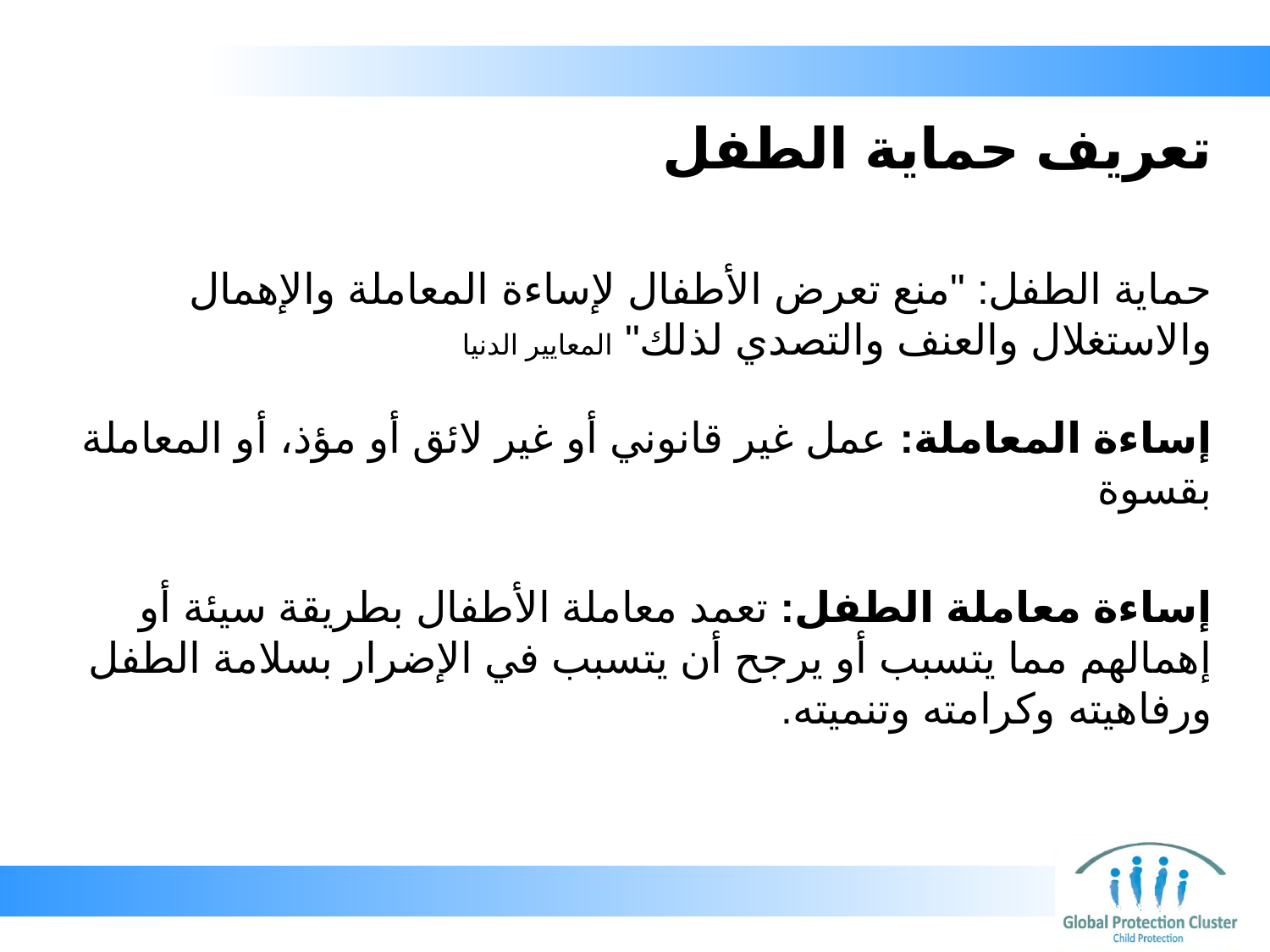

# تعريف حماية الطفل

حماية الطفل: "منع تعرض الأطفال لإساءة المعاملة والإهمال والاستغلال والعنف والتصدي لذلك" المعايير الدنيا

إساءة المعاملة: عمل غير قانوني أو غير لائق أو مؤذ، أو المعاملة بقسوة

إساءة معاملة الطفل: تعمد معاملة الأطفال بطريقة سيئة أو إهمالهم مما يتسبب أو يرجح أن يتسبب في الإضرار بسلامة الطفل ورفاهيته وكرامته وتنميته.